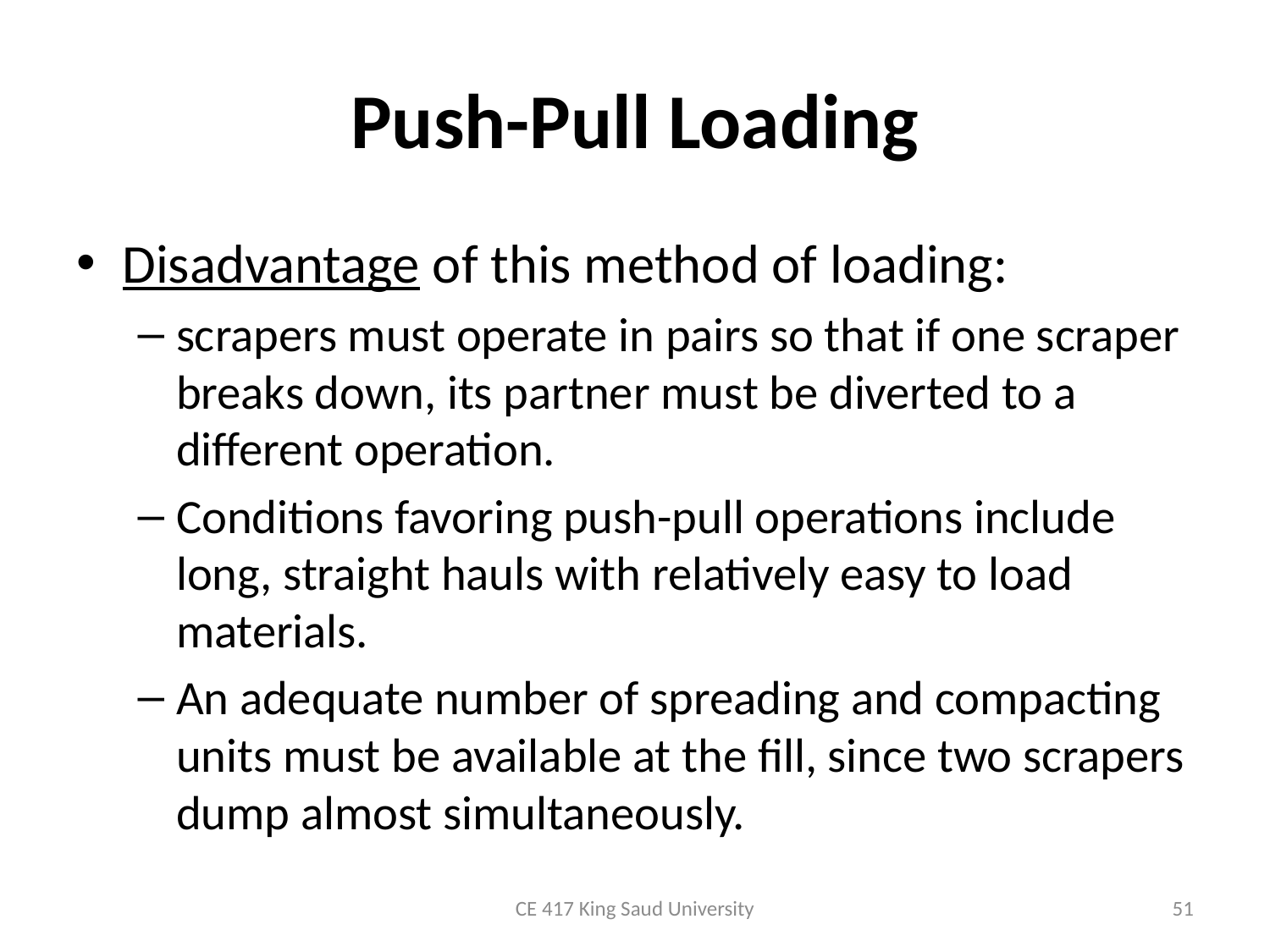

# Push-Pull Loading
Disadvantage of this method of loading:
scrapers must operate in pairs so that if one scraper breaks down, its partner must be diverted to a different operation.
Conditions favoring push-pull operations include long, straight hauls with relatively easy to load materials.
An adequate number of spreading and compacting units must be available at the fill, since two scrapers dump almost simultaneously.
CE 417 King Saud University
51